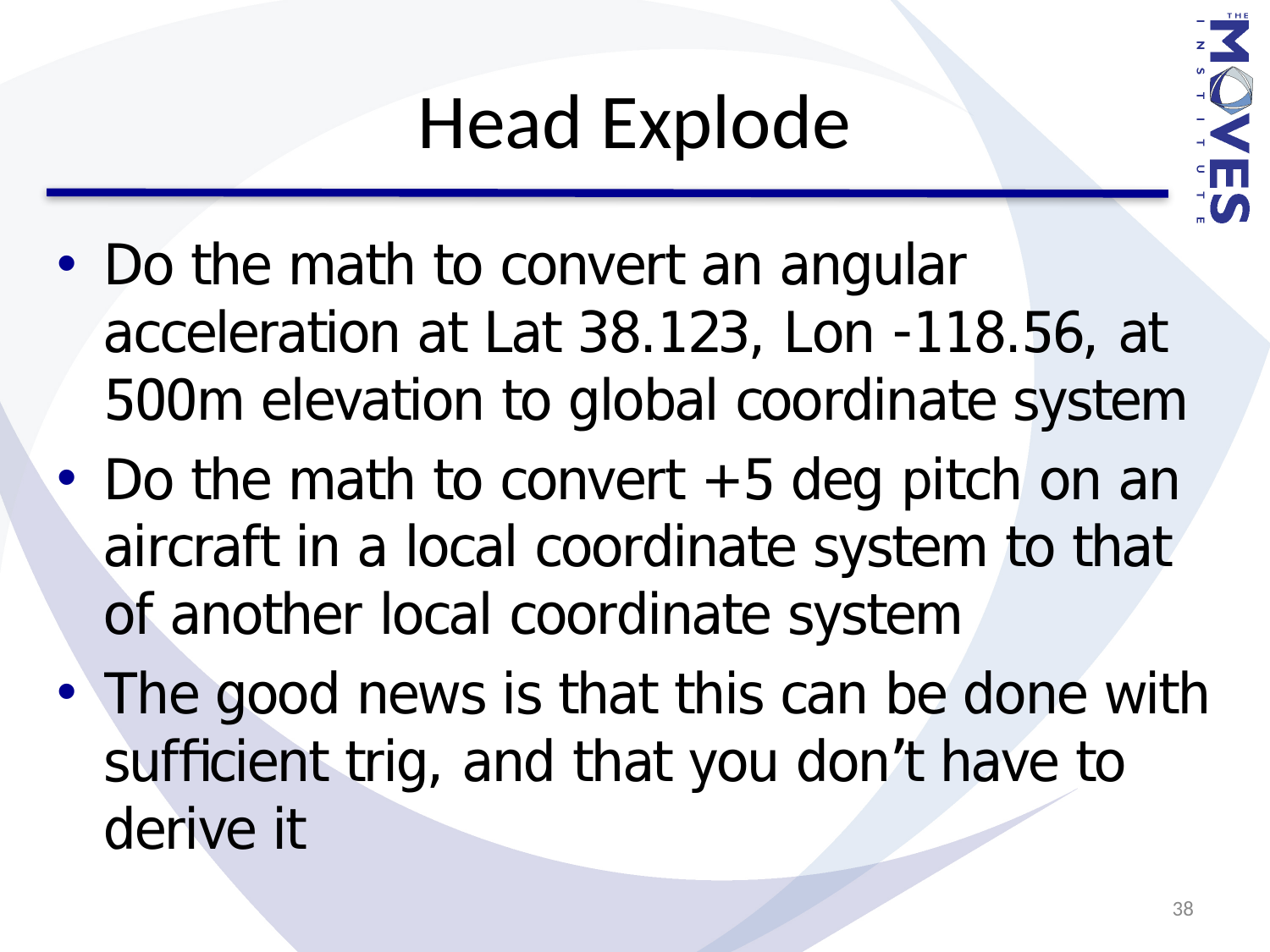

# Head Explode
Do the math to convert an angular acceleration at Lat 38.123, Lon -118.56, at 500m elevation to global coordinate system
Do the math to convert +5 deg pitch on an aircraft in a local coordinate system to that of another local coordinate system
The good news is that this can be done with sufficient trig, and that you don’t have to derive it
38